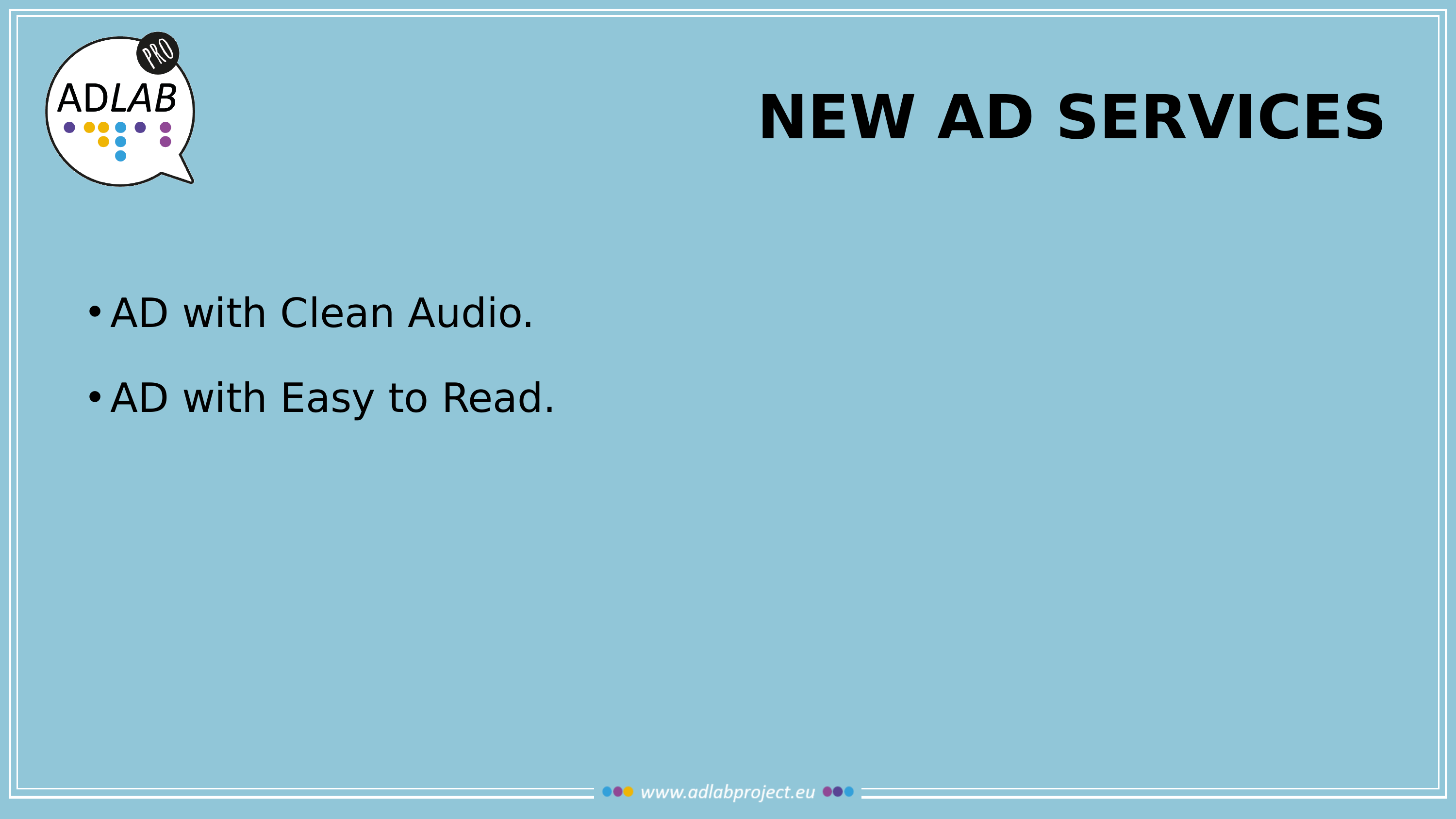

# NEW AD SERVICES

AD with Clean Audio.
AD with Easy to Read.